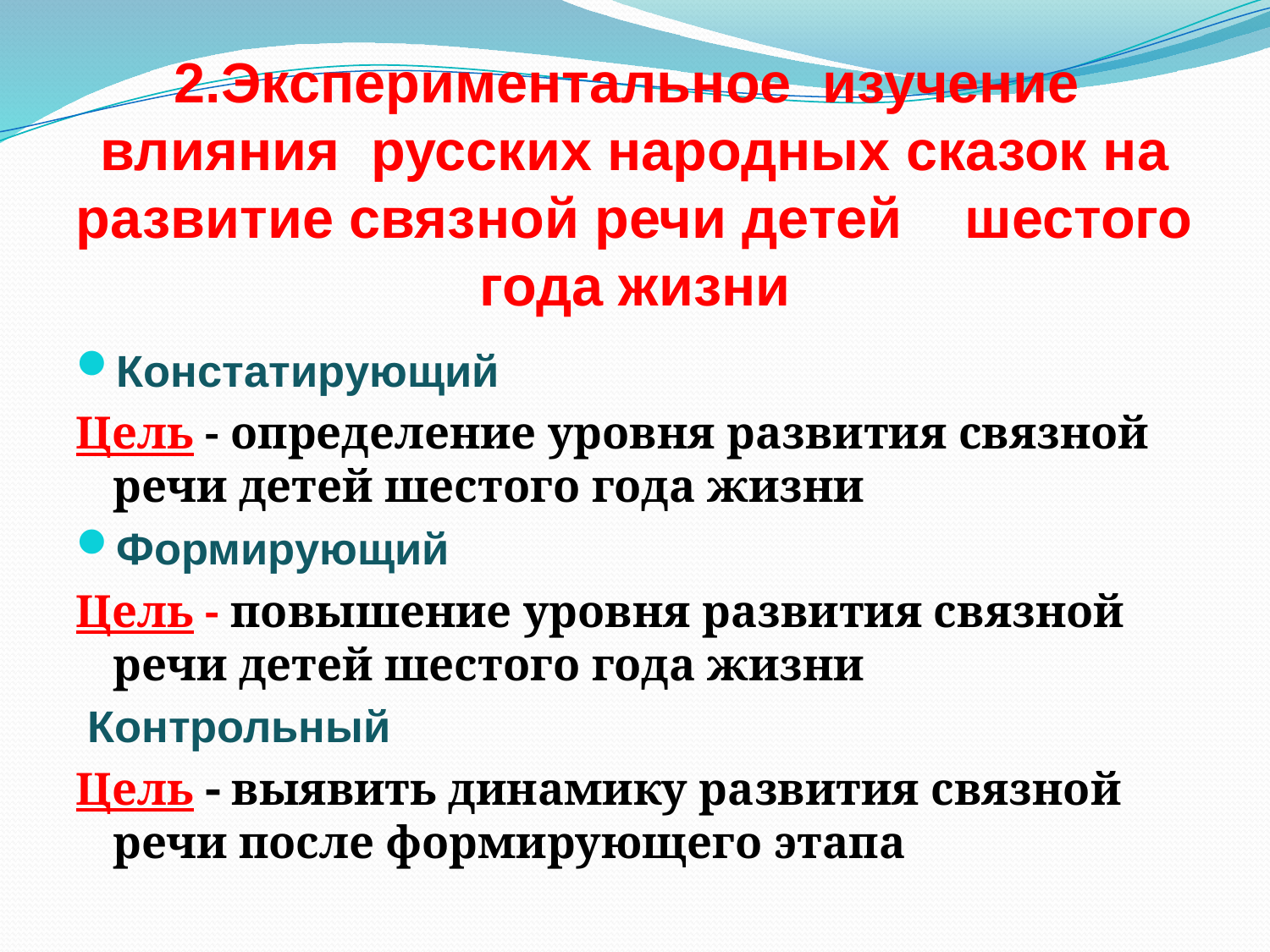

# 2.Экспериментальное  изучение  влияния  русских народных сказок на развитие связной речи детей    шестого года жизни
Констатирующий
Цель - определение уровня развития связной речи детей шестого года жизни
Формирующий
Цель - повышение уровня развития связной речи детей шестого года жизни
 Контрольный
Цель − выявить динамику развития связной речи после формирующего этапа